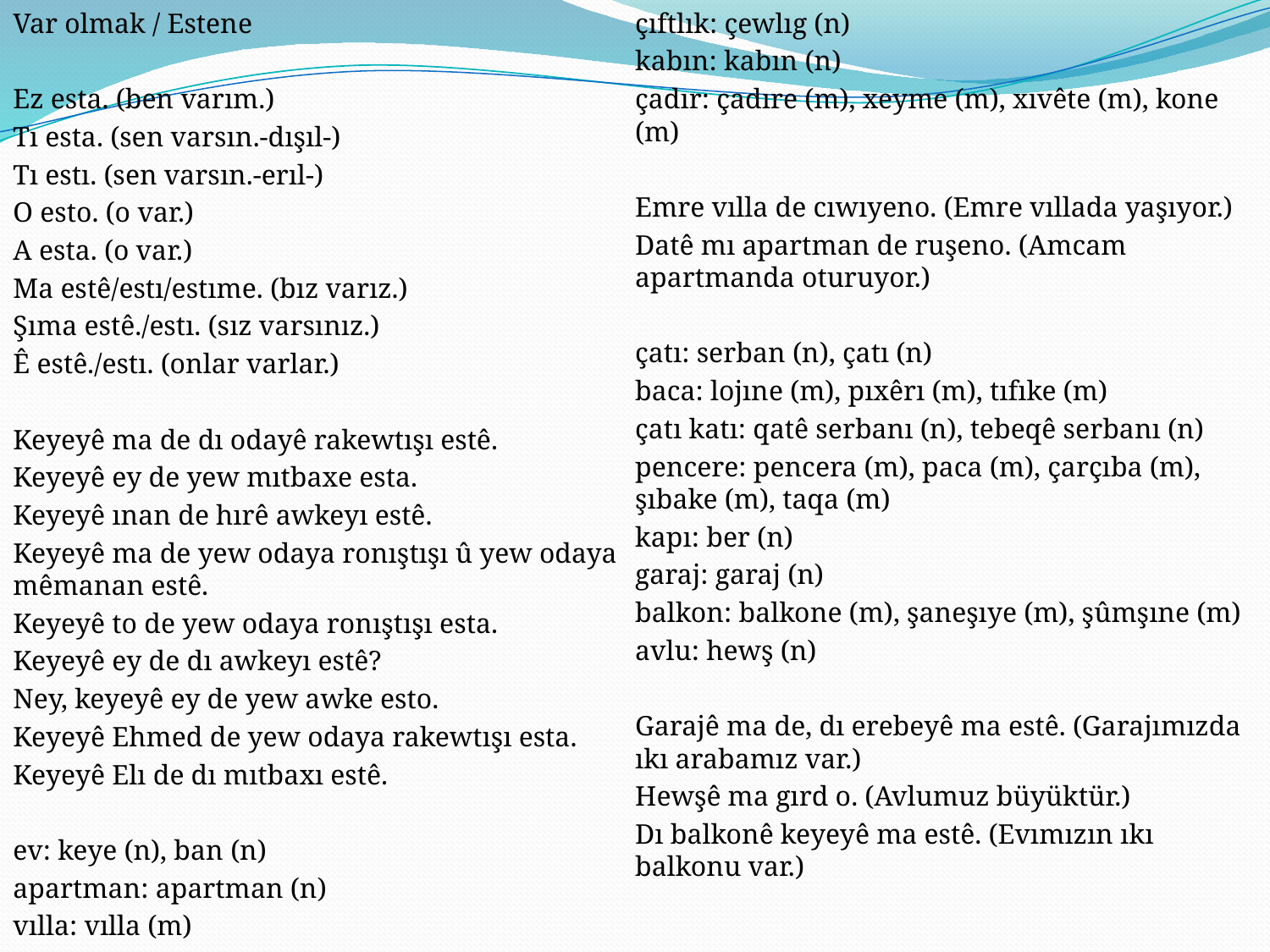

Var olmak / Estene

Ez esta. (ben varım.)
Tı esta. (sen varsın.-dışıl-)
Tı estı. (sen varsın.-erıl-)
O esto. (o var.)
A esta. (o var.)
Ma estê/estı/estıme. (bız varız.)
Şıma estê./estı. (sız varsınız.)
Ê estê./estı. (onlar varlar.)

Keyeyê ma de dı odayê rakewtışı estê.
Keyeyê ey de yew mıtbaxe esta.
Keyeyê ınan de hırê awkeyı estê.
Keyeyê ma de yew odaya ronıştışı û yew odaya mêmanan estê.
Keyeyê to de yew odaya ronıştışı esta.
Keyeyê ey de dı awkeyı estê?
Ney, keyeyê ey de yew awke esto.
Keyeyê Ehmed de yew odaya rakewtışı esta.
Keyeyê Elı de dı mıtbaxı estê.

ev: keye (n), ban (n)
apartman: apartman (n)
vılla: vılla (m)
çıftlık: çewlıg (n)
kabın: kabın (n)
çadır: çadıre (m), xeyme (m), xıvête (m), kone (m)

Emre vılla de cıwıyeno. (Emre vıllada yaşıyor.)
Datê mı apartman de ruşeno. (Amcam apartmanda oturuyor.)

çatı: serban (n), çatı (n)
baca: lojıne (m), pıxêrı (m), tıfıke (m)
çatı katı: qatê serbanı (n), tebeqê serbanı (n)
pencere: pencera (m), paca (m), çarçıba (m), şıbake (m), taqa (m)
kapı: ber (n)
garaj: garaj (n)
balkon: balkone (m), şaneşıye (m), şûmşıne (m)
avlu: hewş (n)

Garajê ma de, dı erebeyê ma estê. (Garajımızda ıkı arabamız var.)
Hewşê ma gırd o. (Avlumuz büyüktür.)
Dı balkonê keyeyê ma estê. (Evımızın ıkı balkonu var.)